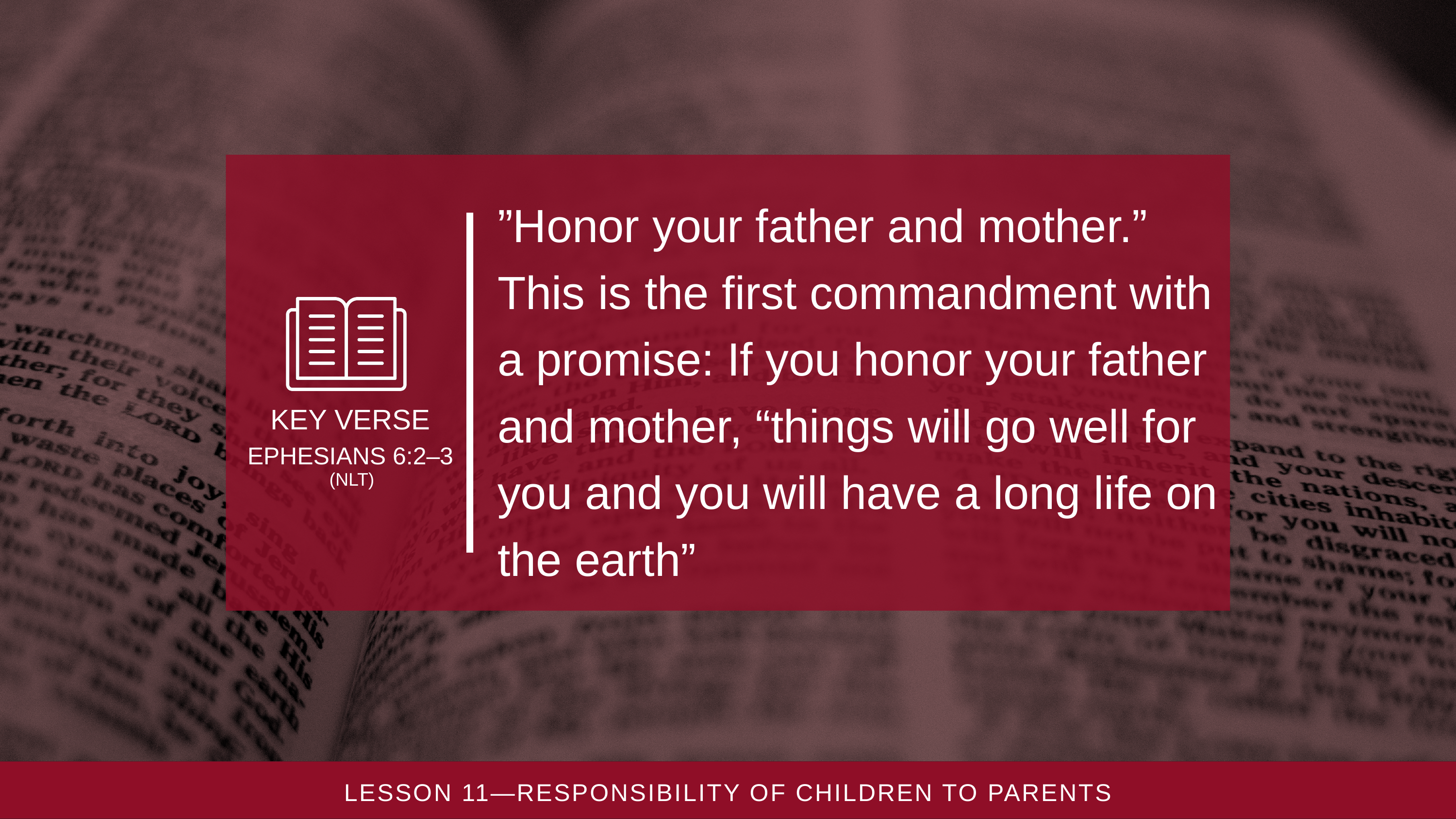

”Honor your father and mother.” This is the first commandment with a promise: If you honor your father and mother, “things will go well for you and you will have a long life on the earth”
(NLT)